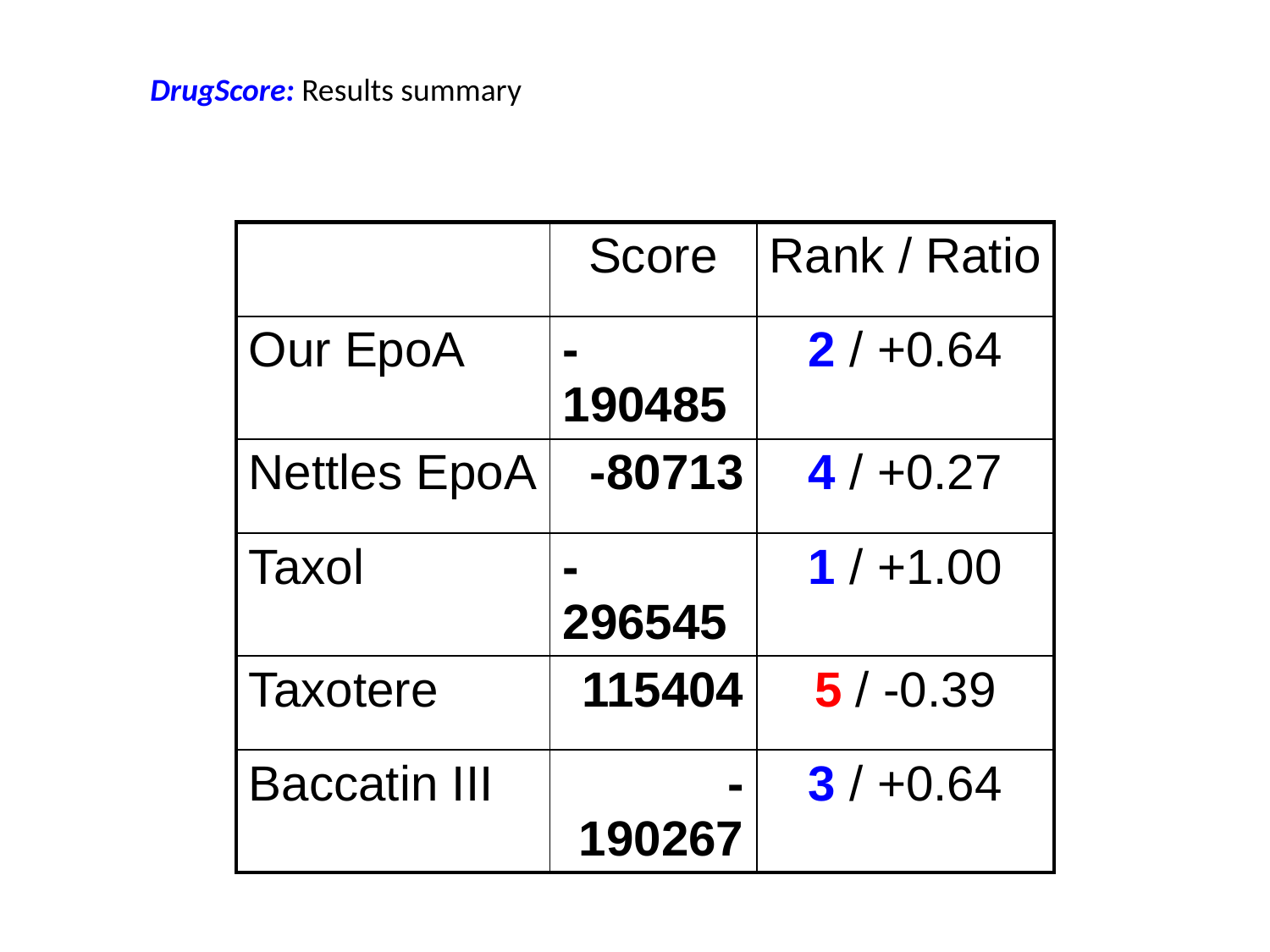

DrugScore: Results summary
|  | Score | Rank / Ratio |
| --- | --- | --- |
| Our EpoA | -190485 | 2 / +0.64 |
| Nettles EpoA | -80713 | 4 / +0.27 |
| Taxol | -296545 | 1 / +1.00 |
| Taxotere | 115404 | 5 / -0.39 |
| Baccatin III | -190267 | 3 / +0.64 |